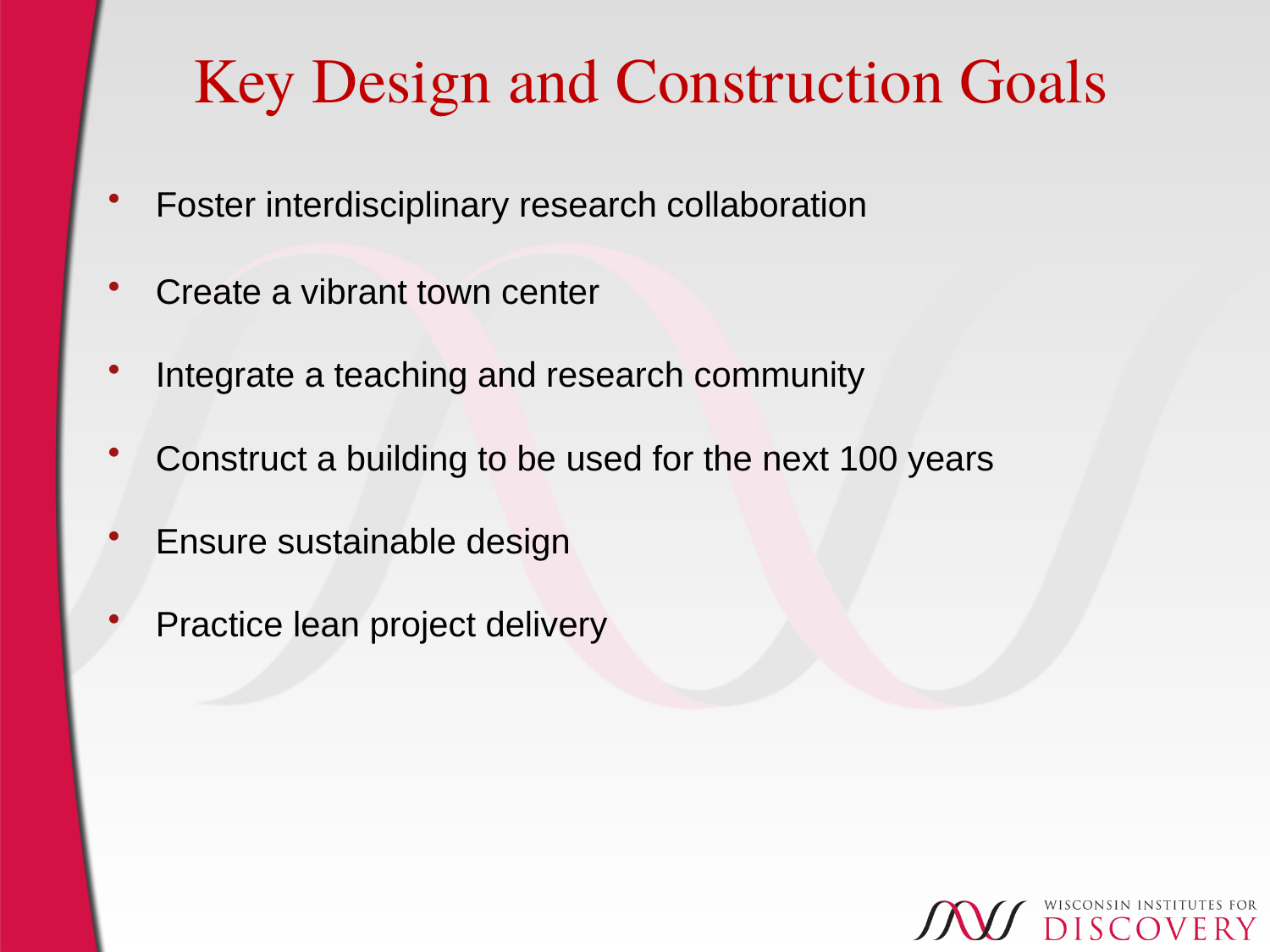

# Key Design and Construction Goals
Foster interdisciplinary research collaboration
Create a vibrant town center
Integrate a teaching and research community
Construct a building to be used for the next 100 years
Ensure sustainable design
Practice lean project delivery